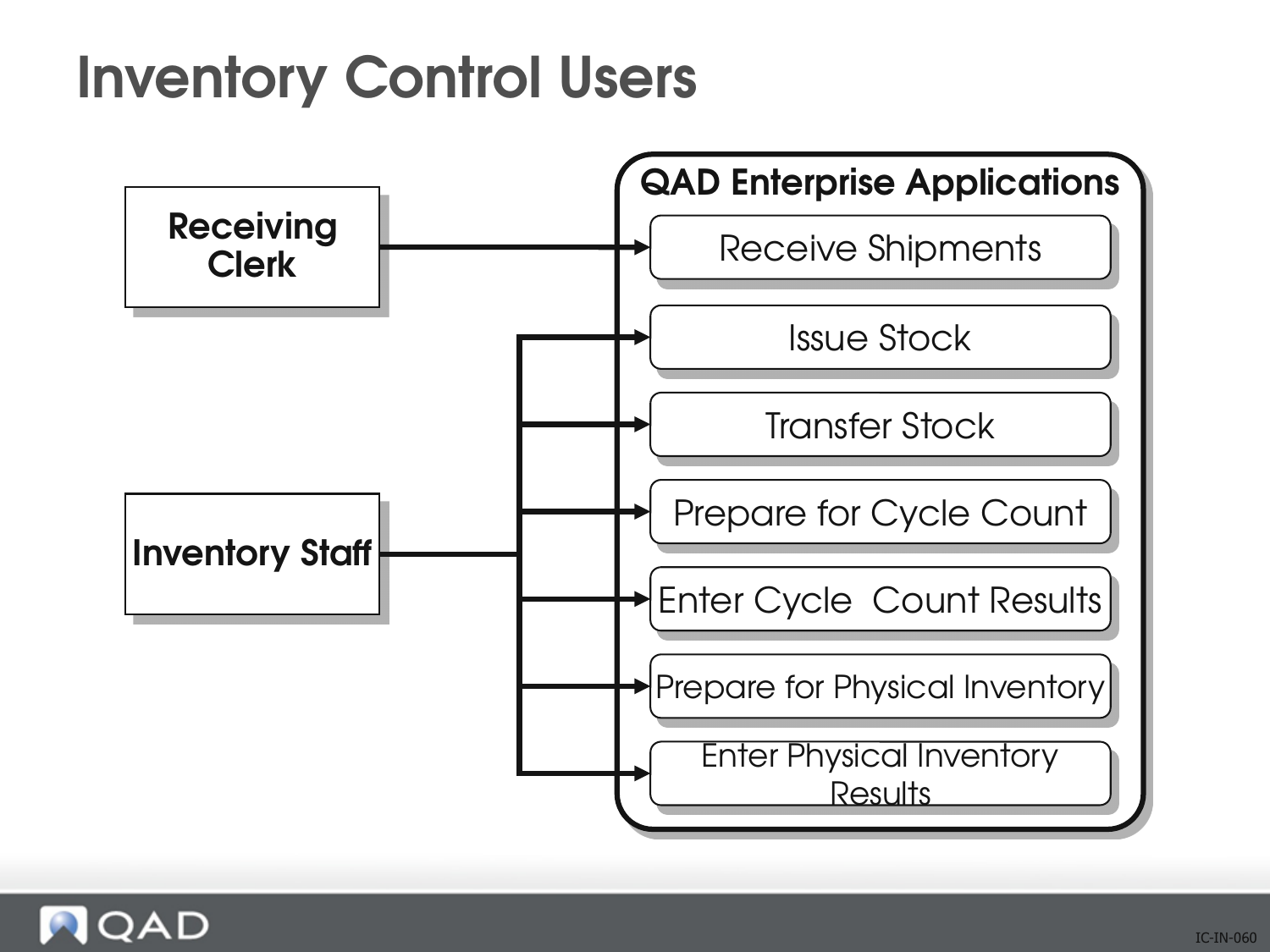

# Inventory Control Users
QAD Enterprise Applications
Receiving Clerk
Receive Shipments
Issue Stock
Transfer Stock
Prepare for Cycle Count
Inventory Staff
Enter Cycle  Count Results
Prepare for Physical Inventory
Enter Physical Inventory Results
IC-IN-060